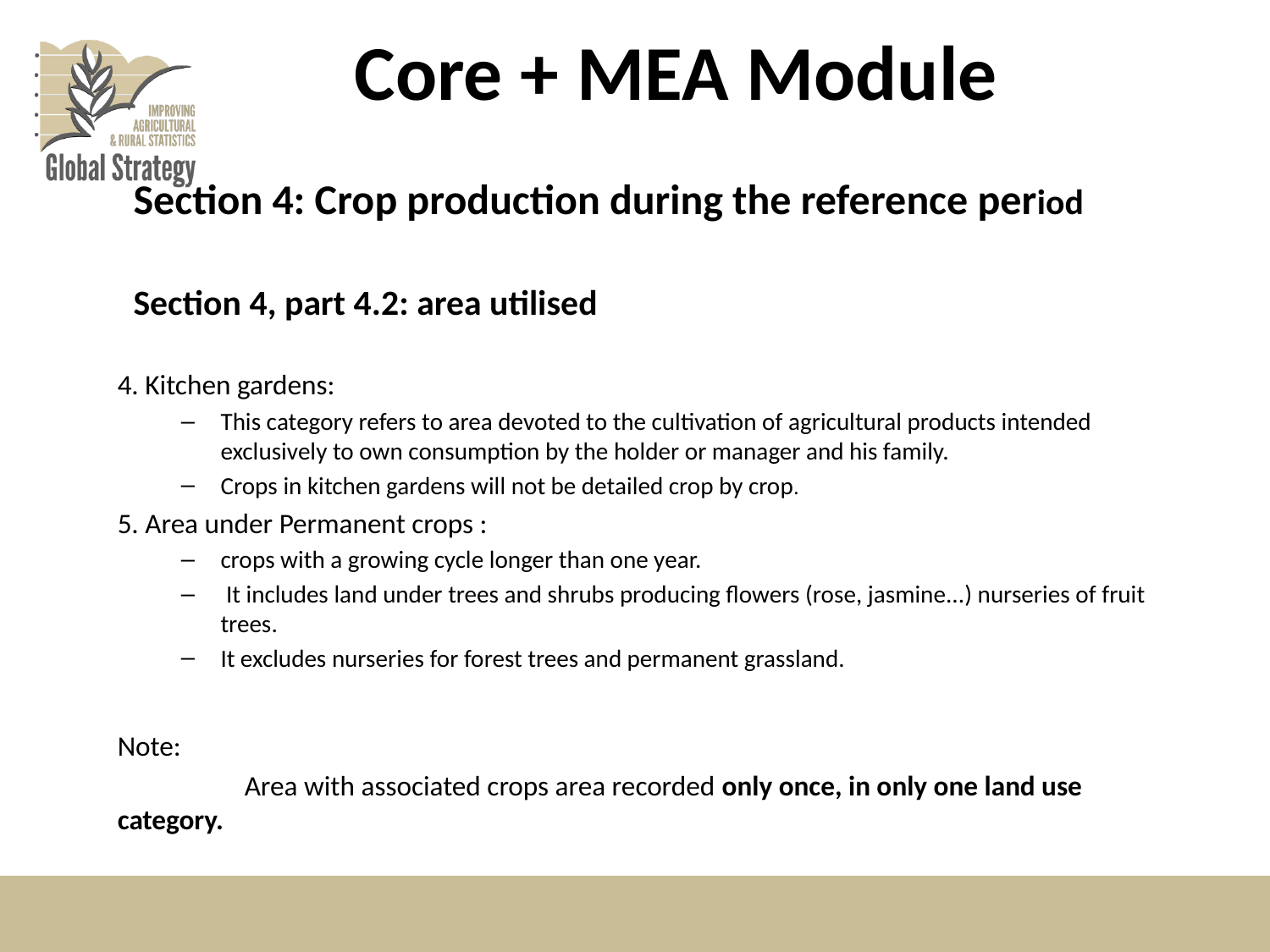

# Core + MEA Module
Section 4: Crop production during the reference period

Section 4, part 4.2: area utilised

4. Kitchen gardens:
This category refers to area devoted to the cultivation of agricultural products intended exclusively to own consumption by the holder or manager and his family.
Crops in kitchen gardens will not be detailed crop by crop.
5. Area under Permanent crops :
crops with a growing cycle longer than one year.
 It includes land under trees and shrubs producing flowers (rose, jasmine...) nurseries of fruit trees.
It excludes nurseries for forest trees and permanent grassland.

Note:
	Area with associated crops area recorded only once, in only one land use category.